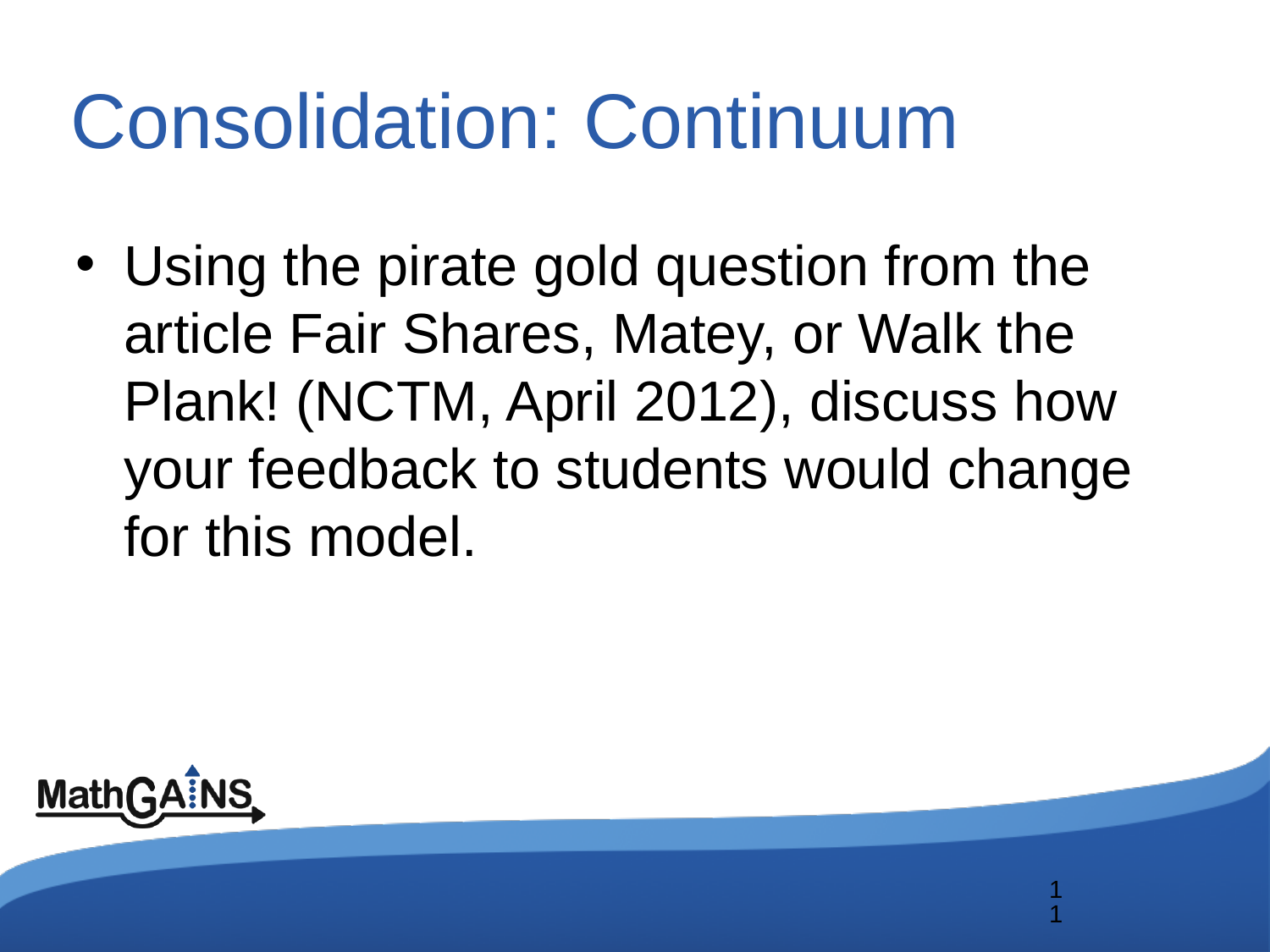

# Consolidation: Continuum
Using the pirate gold question from the article Fair Shares, Matey, or Walk the Plank! (NCTM, April 2012), discuss how your feedback to students would change for this model.

11